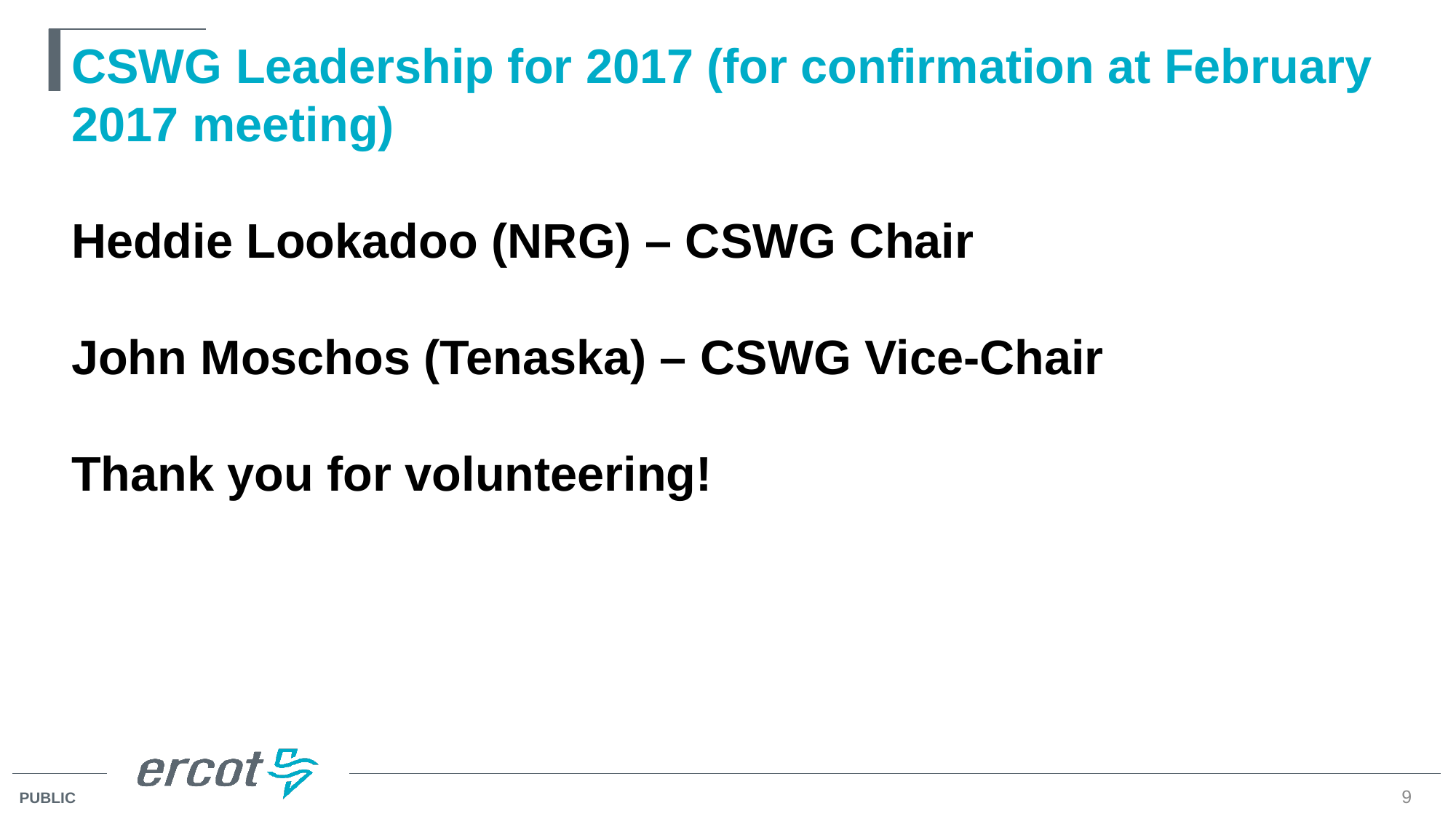

# CSWG Leadership for 2017 (for confirmation at February 2017 meeting) Heddie Lookadoo (NRG) – CSWG Chair John Moschos (Tenaska) – CSWG Vice-Chair Thank you for volunteering!

9